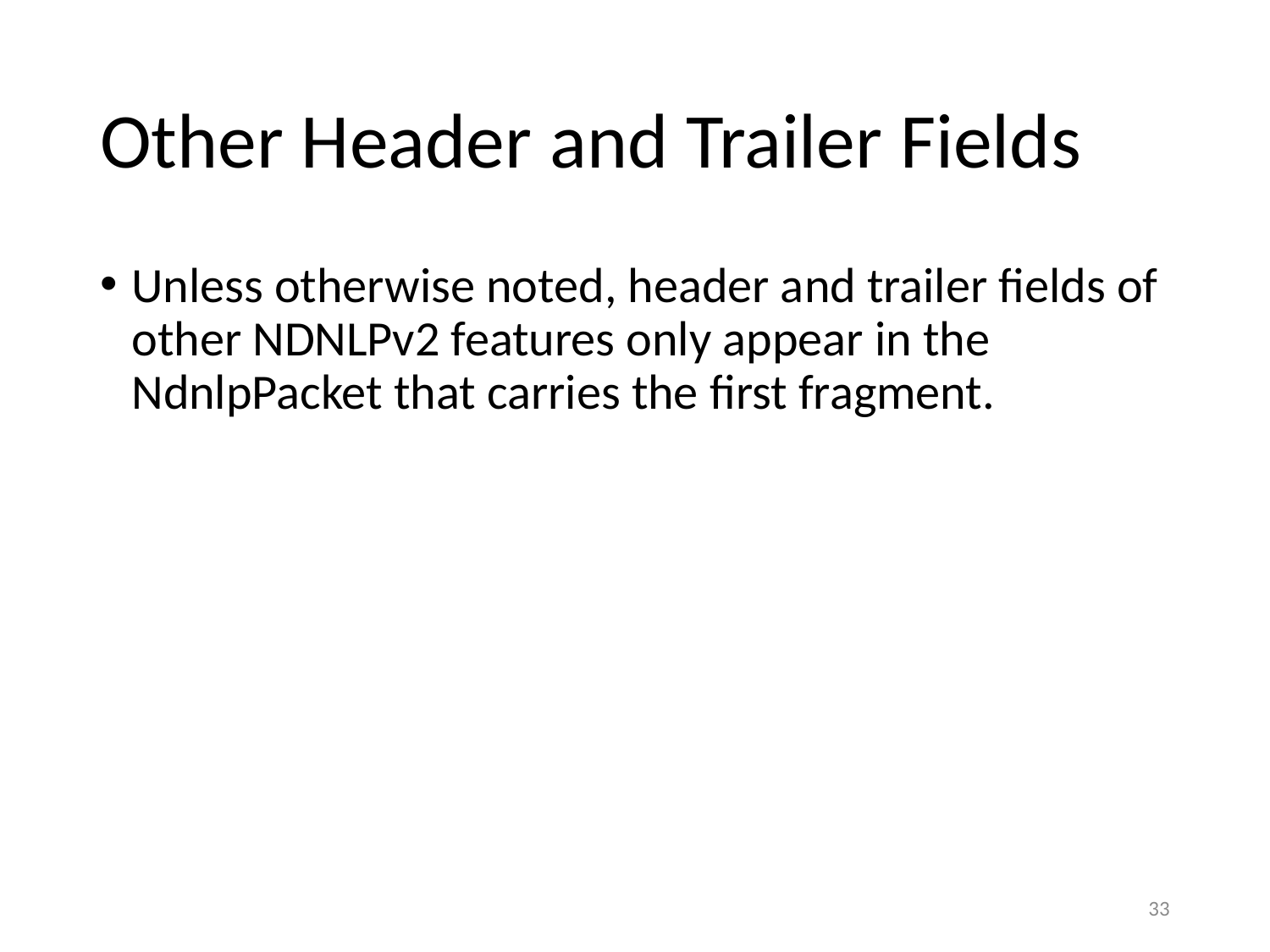

# Other Header and Trailer Fields
Unless otherwise noted, header and trailer fields of other NDNLPv2 features only appear in the NdnlpPacket that carries the first fragment.
33